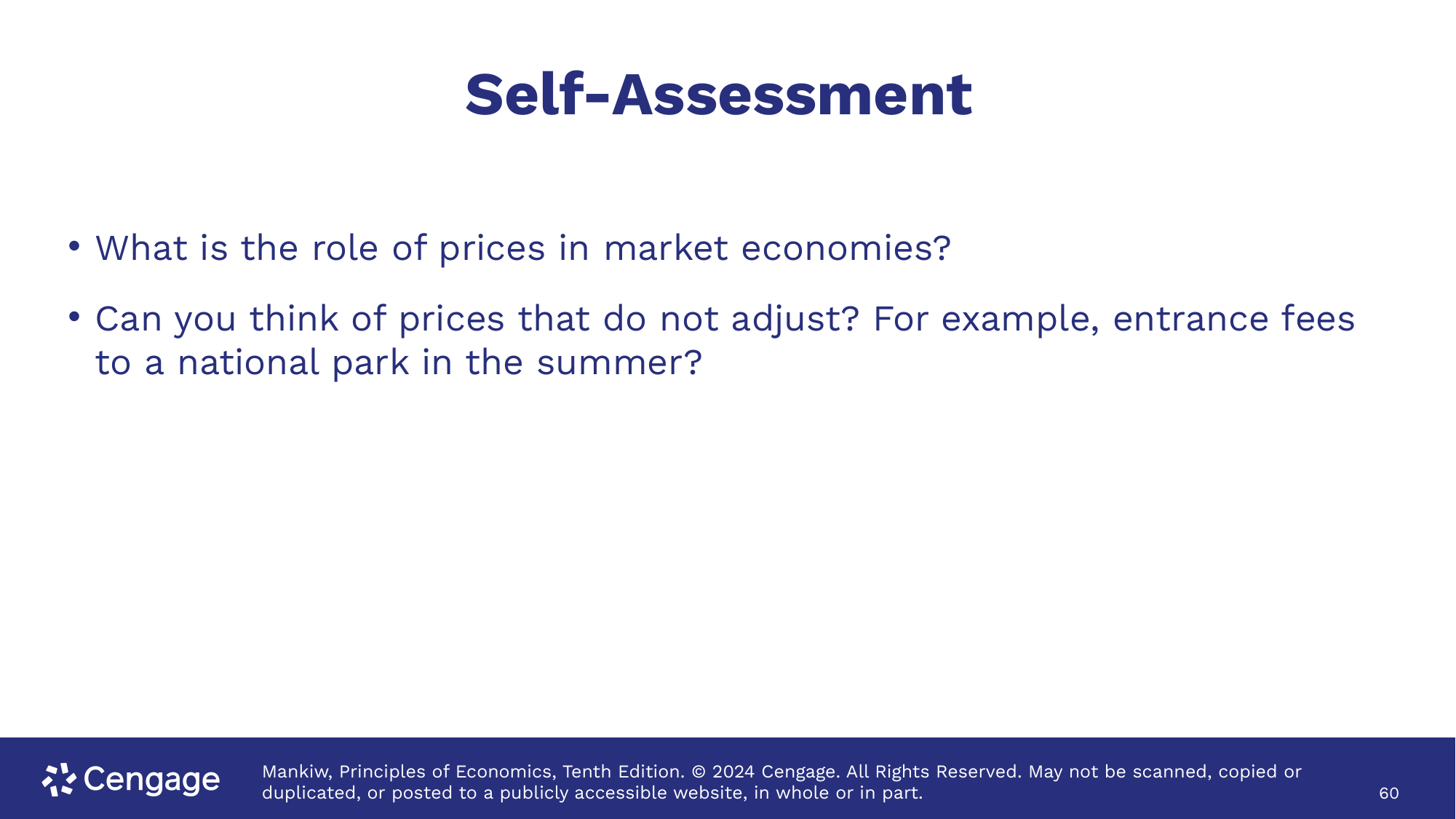

# Self-Assessment
What is the role of prices in market economies?
Can you think of prices that do not adjust? For example, entrance fees to a national park in the summer?